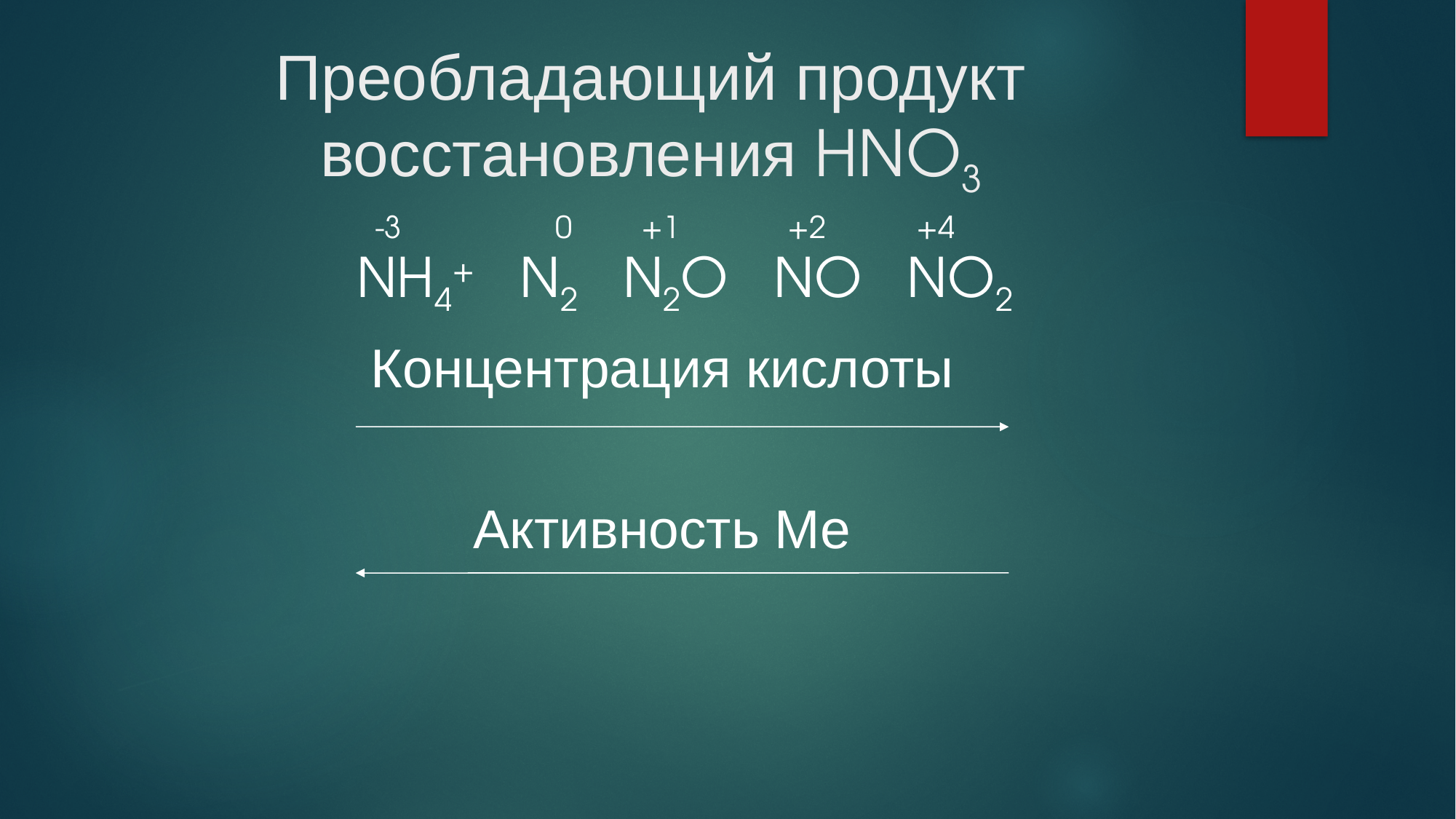

# Преобладающий продукт восстановления HNO3
-3
0
+1
+2
+4
   NH4+   N2   N2O   NO   NO2
Концентрация кислоты

Активность Ме